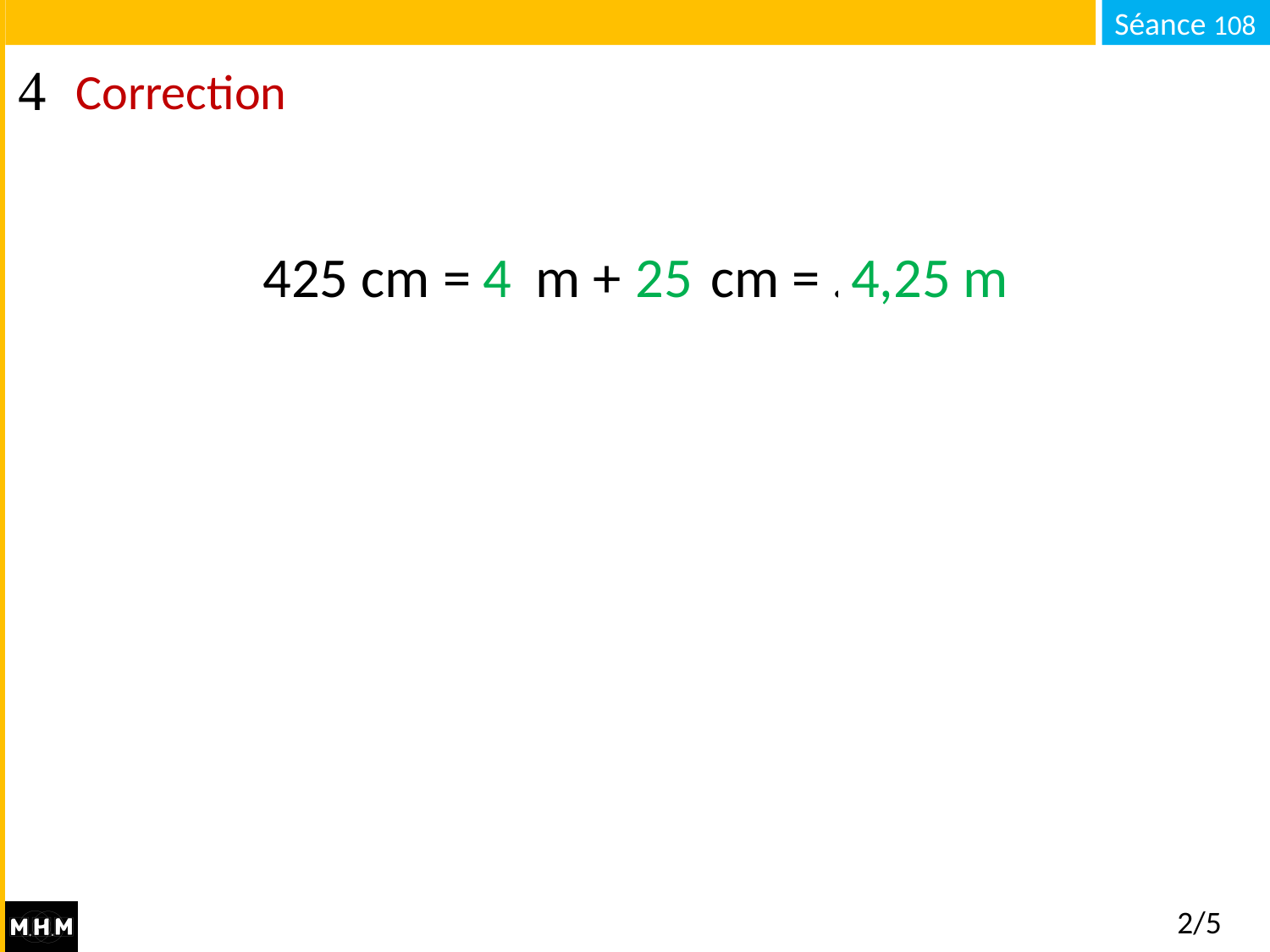

# Correction
425 cm = … m + …   cm = … m
4
4,25 m
25
2/5